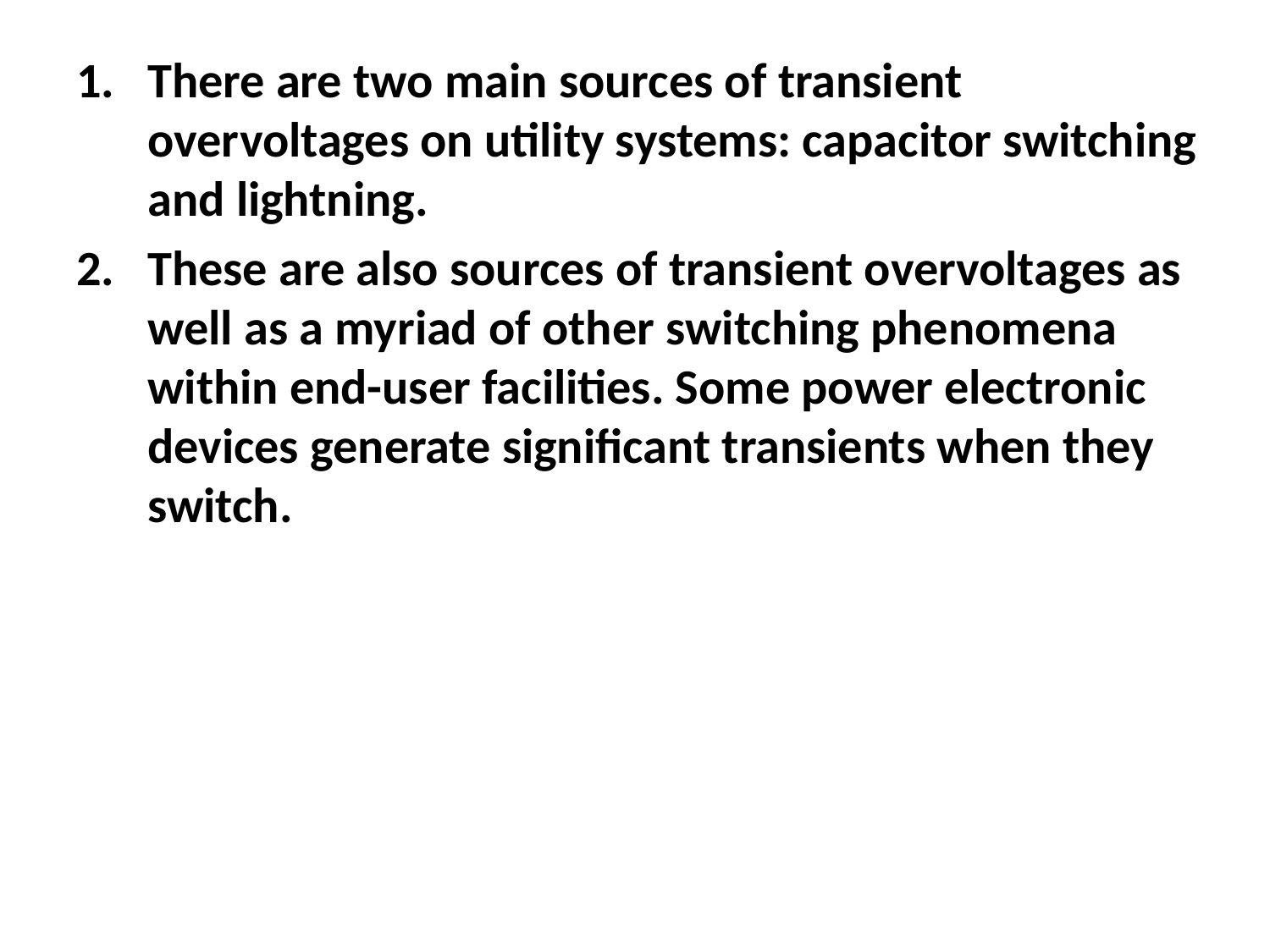

There are two main sources of transient overvoltages on utility systems: capacitor switching and lightning.
These are also sources of transient overvoltages as well as a myriad of other switching phenomena within end-user facilities. Some power electronic devices generate significant transients when they switch.